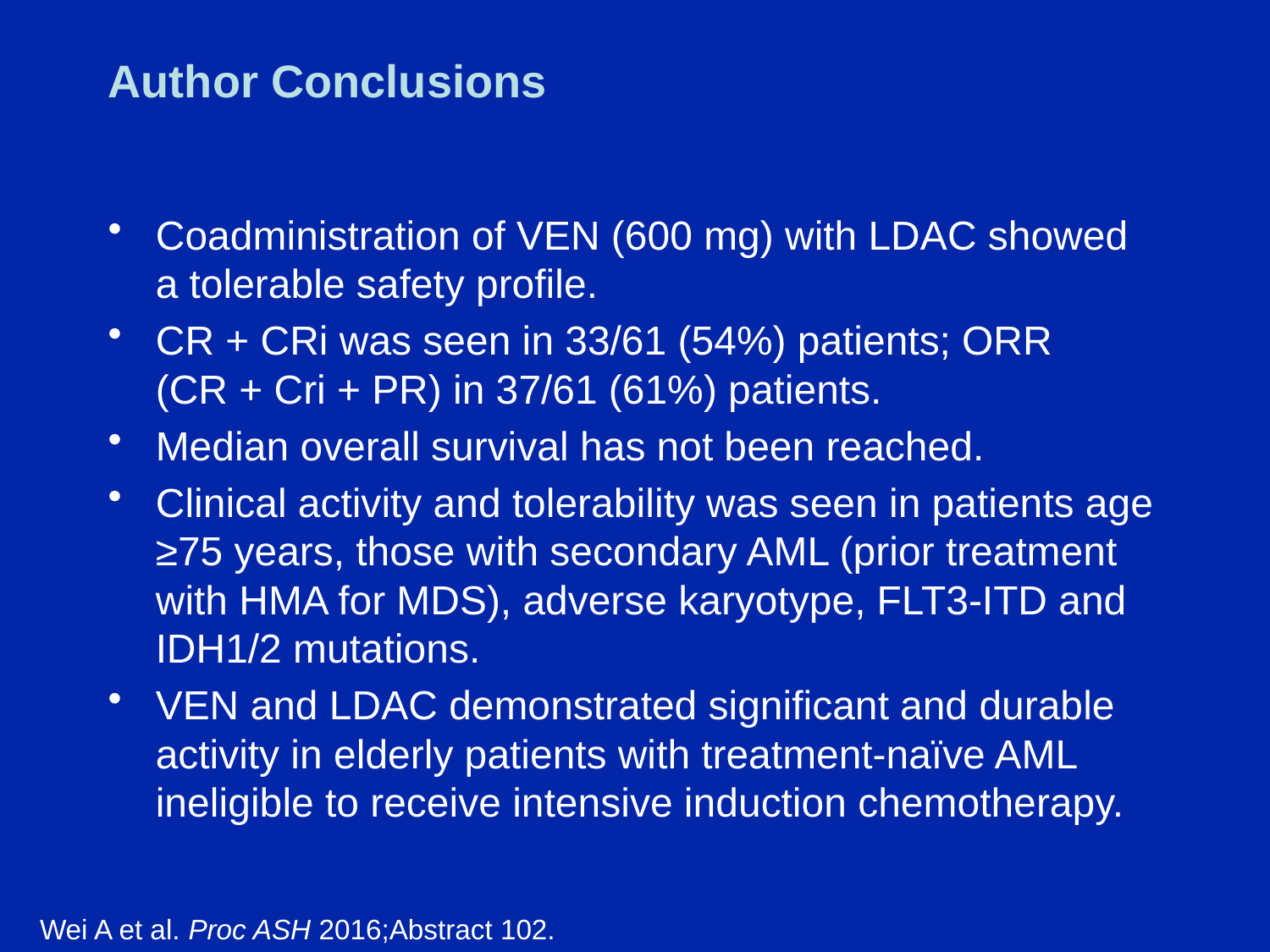

# Author Conclusions
Coadministration of VEN (600 mg) with LDAC showed a tolerable safety profile.
CR + CRi was seen in 33/61 (54%) patients; ORR
(CR + Cri + PR) in 37/61 (61%) patients.
Median overall survival has not been reached.
Clinical activity and tolerability was seen in patients age ≥75 years, those with secondary AML (prior treatment with HMA for MDS), adverse karyotype, FLT3-ITD and IDH1/2 mutations.
VEN and LDAC demonstrated significant and durable activity in elderly patients with treatment-naïve AML ineligible to receive intensive induction chemotherapy.
Wei A et al. Proc ASH 2016;Abstract 102.